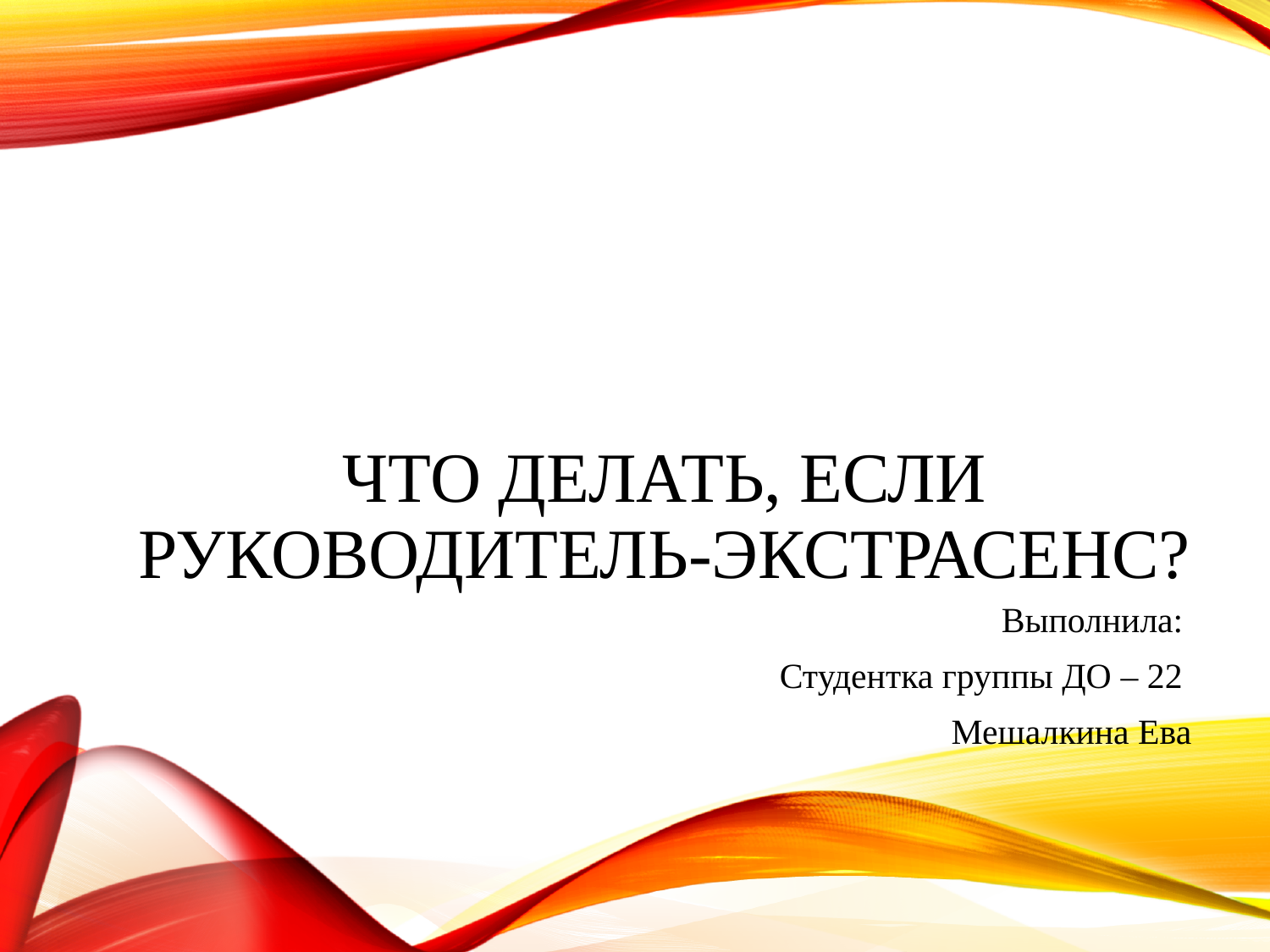

# Что делать, если руководитель-экстрасенс?
Выполнила:
Студентка группы ДО – 22
Мешалкина Ева